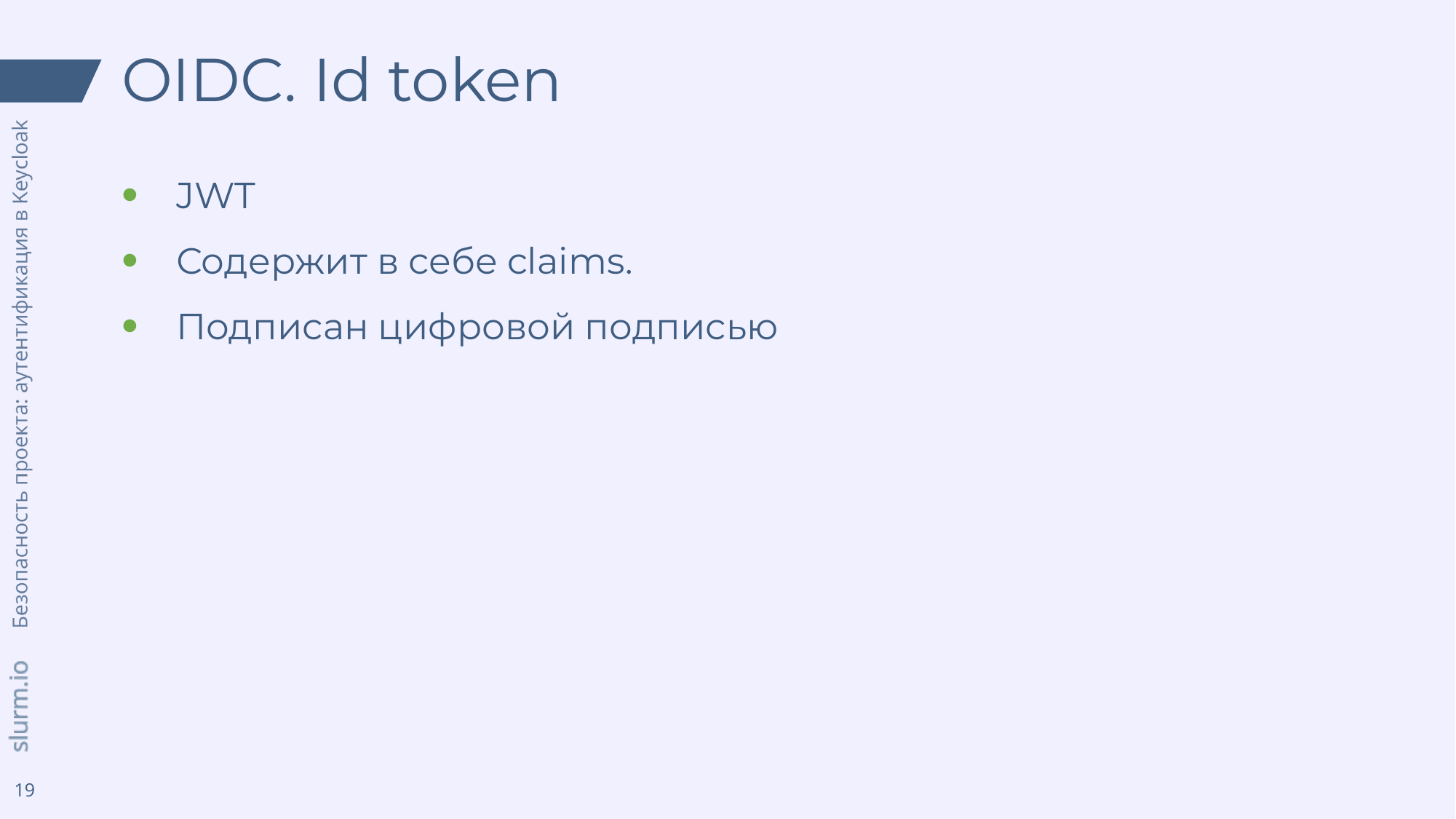

# OIDC. Id token
JWT
Содержит в себе claims.
Подписан цифровой подписью